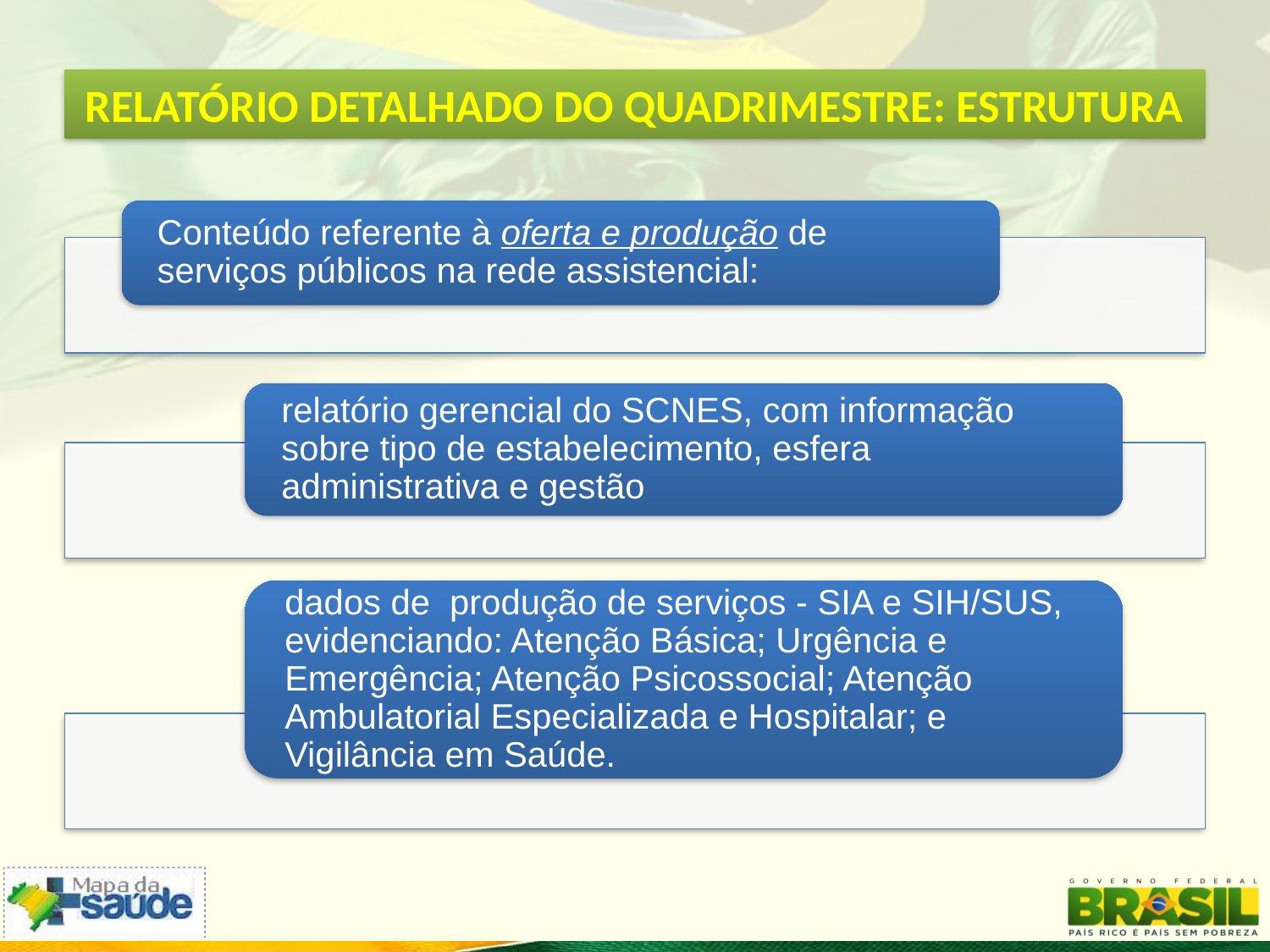

RELATÓRIO DETALHADO DO QUADRIMESTRE: ESTRUTURA
Conteúdo referente à oferta e produção de serviços públicos na rede assistencial:
relatório gerencial do SCNES, com informação sobre tipo de estabelecimento, esfera administrativa e gestão
dados de  produção de serviços - SIA e SIH/SUS, evidenciando: Atenção Básica; Urgência e Emergência; Atenção Psicossocial; Atenção Ambulatorial Especializada e Hospitalar; e Vigilância em Saúde.